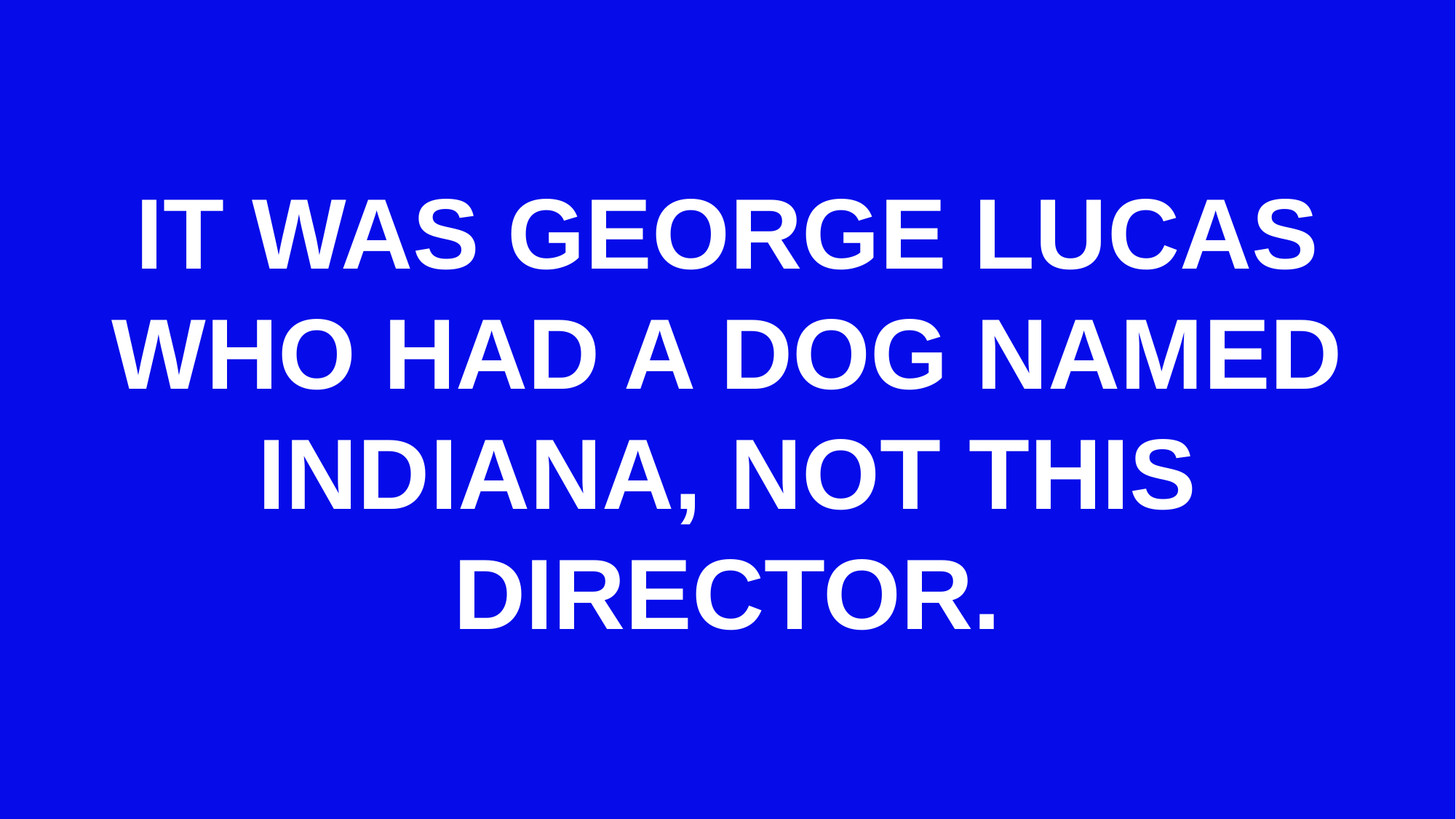

IT WAS GEORGE LUCAS WHO HAD A DOG NAMED INDIANA, NOT THIS DIRECTOR.